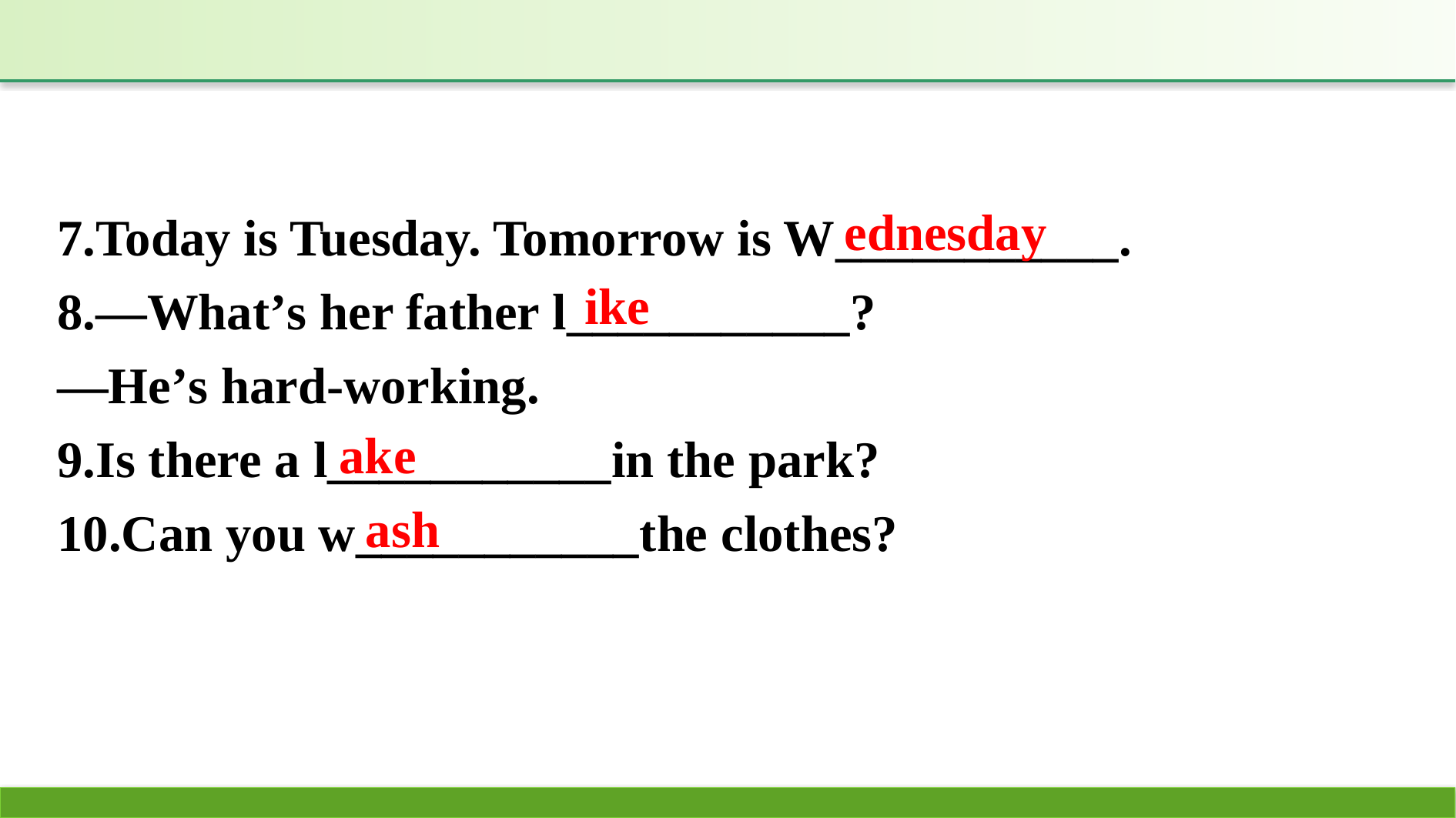

7.Today is Tuesday. Tomorrow is W___________.
8.—What’s her father l___________?
—He’s hard-working.
9.Is there a l___________in the park?
10.Can you w___________the clothes?
ednesday
ike
ake
ash